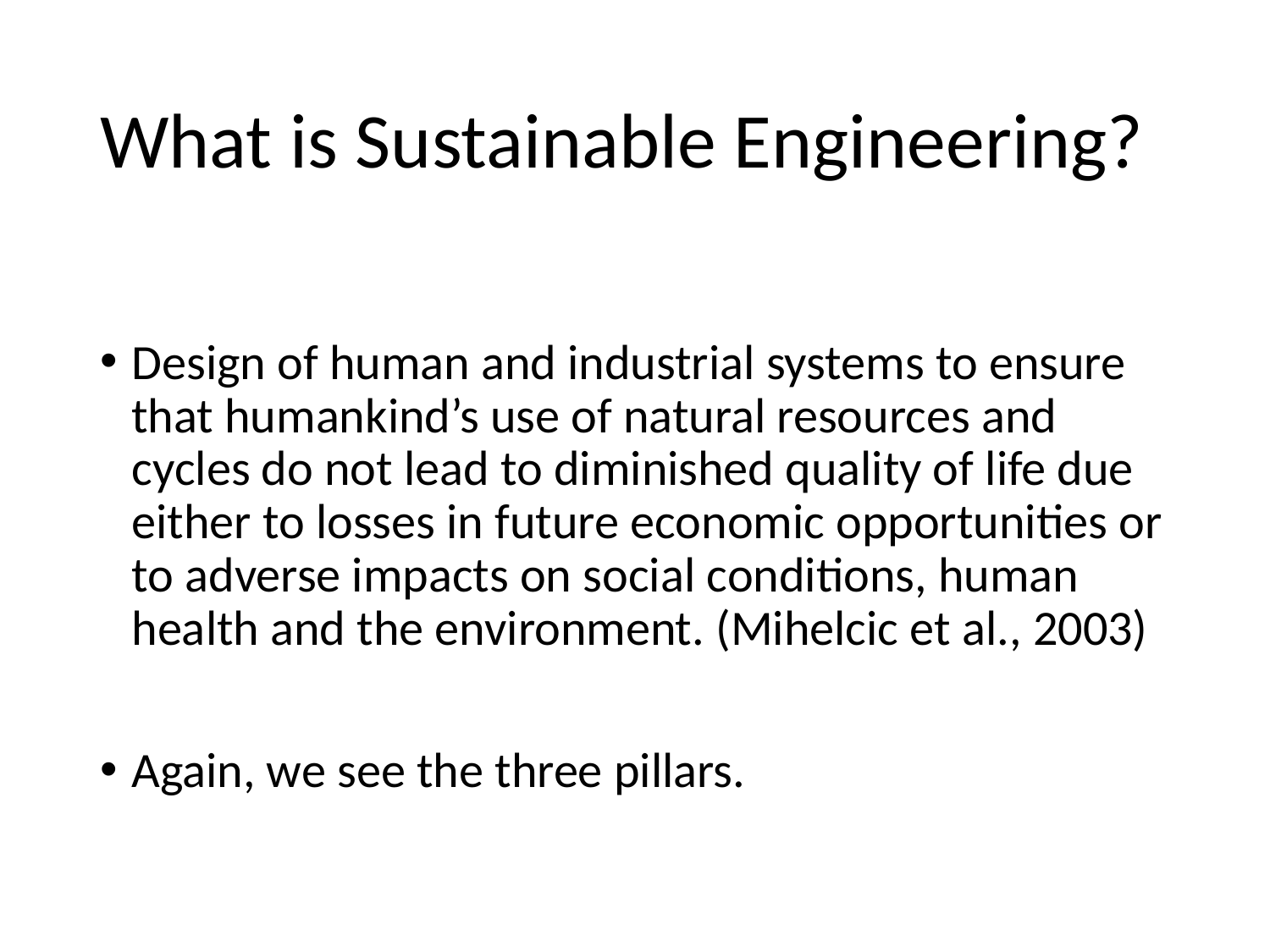

# What is Sustainable Engineering?

Design of human and industrial systems to ensure that humankind’s use of natural resources and cycles do not lead to diminished quality of life due either to losses in future economic opportunities or to adverse impacts on social conditions, human health and the environment. (Mihelcic et al., 2003)

Again, we see the three pillars.